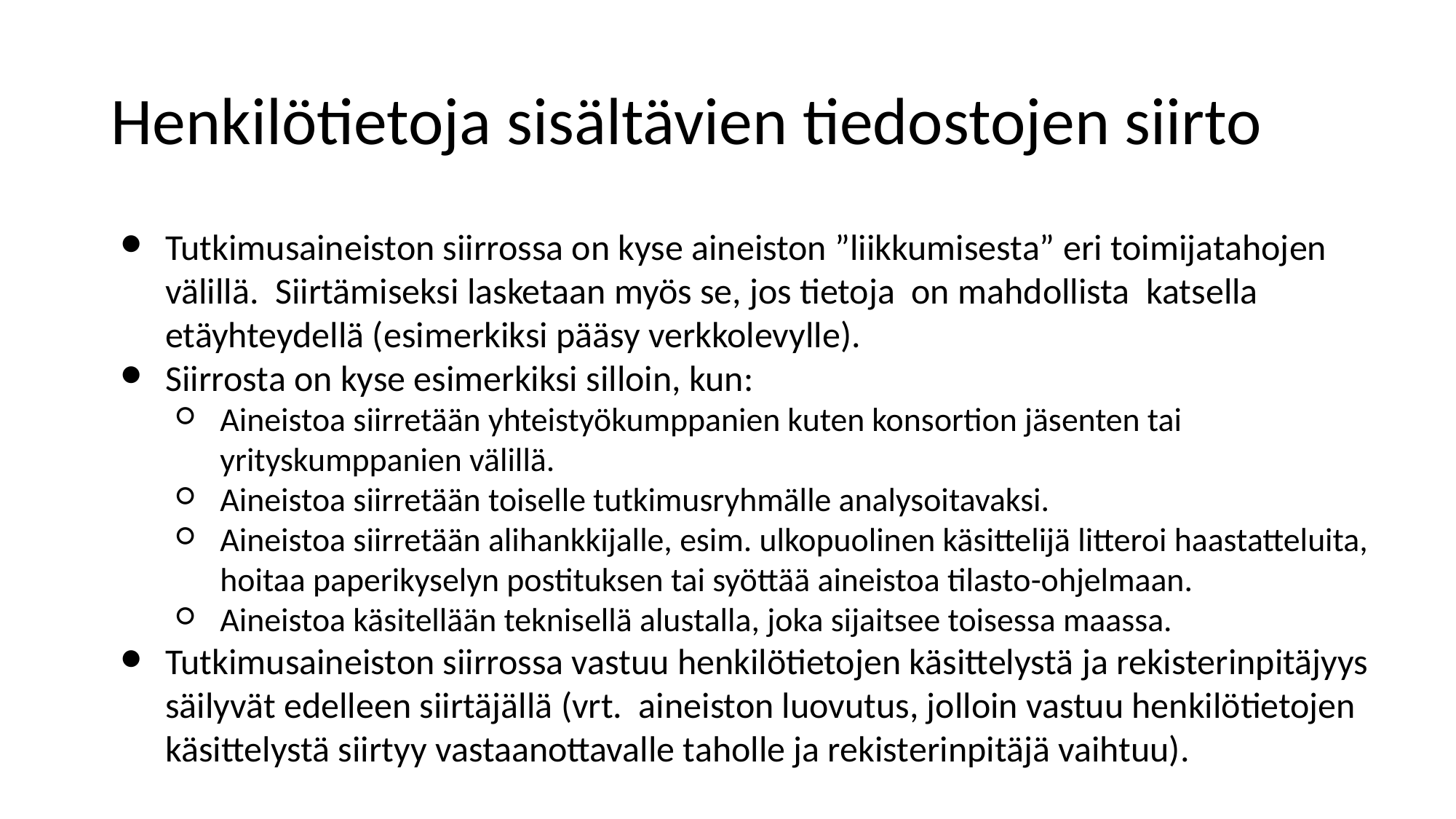

# Henkilötietoja sisältävien tiedostojen siirto
Tutkimusaineiston siirrossa on kyse aineiston ”liikkumisesta” eri toimijatahojen välillä.  Siirtämiseksi lasketaan myös se, jos tietoja  on mahdollista  katsella etäyhteydellä (esimerkiksi pääsy verkkolevylle).
Siirrosta on kyse esimerkiksi silloin, kun:
Aineistoa siirretään yhteistyökumppanien kuten konsortion jäsenten tai yrityskumppanien välillä.
Aineistoa siirretään toiselle tutkimusryhmälle analysoitavaksi.
Aineistoa siirretään alihankkijalle, esim. ulkopuolinen käsittelijä litteroi haastatteluita, hoitaa paperikyselyn postituksen tai syöttää aineistoa tilasto-ohjelmaan.
Aineistoa käsitellään teknisellä alustalla, joka sijaitsee toisessa maassa.
Tutkimusaineiston siirrossa vastuu henkilötietojen käsittelystä ja rekisterinpitäjyys säilyvät edelleen siirtäjällä (vrt.  aineiston luovutus, jolloin vastuu henkilötietojen käsittelystä siirtyy vastaanottavalle taholle ja rekisterinpitäjä vaihtuu).